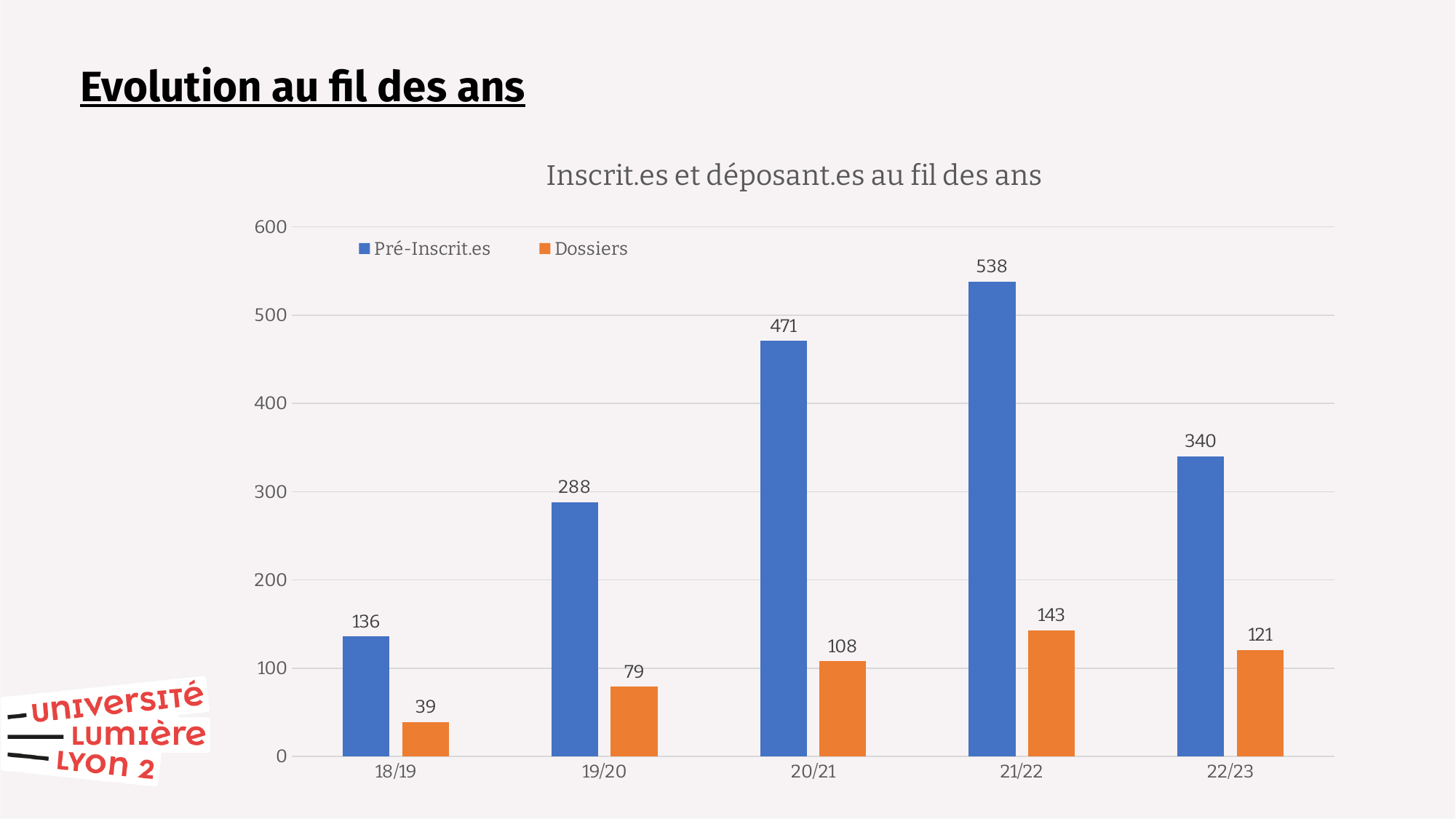

Evolution au fil des ans

### Chart: Inscrit.es et déposant.es au fil des ans

| Category | Pré-Inscrit.es | Dossiers |
|---|---|---|
| 18/19 | 136.0 | 39.0 |
| 19/20 | 288.0 | 79.0 |
| 20/21 | 471.0 | 108.0 |
| 21/22 | 538.0 | 143.0 |
| 22/23 | 340.0 | 121.0 |